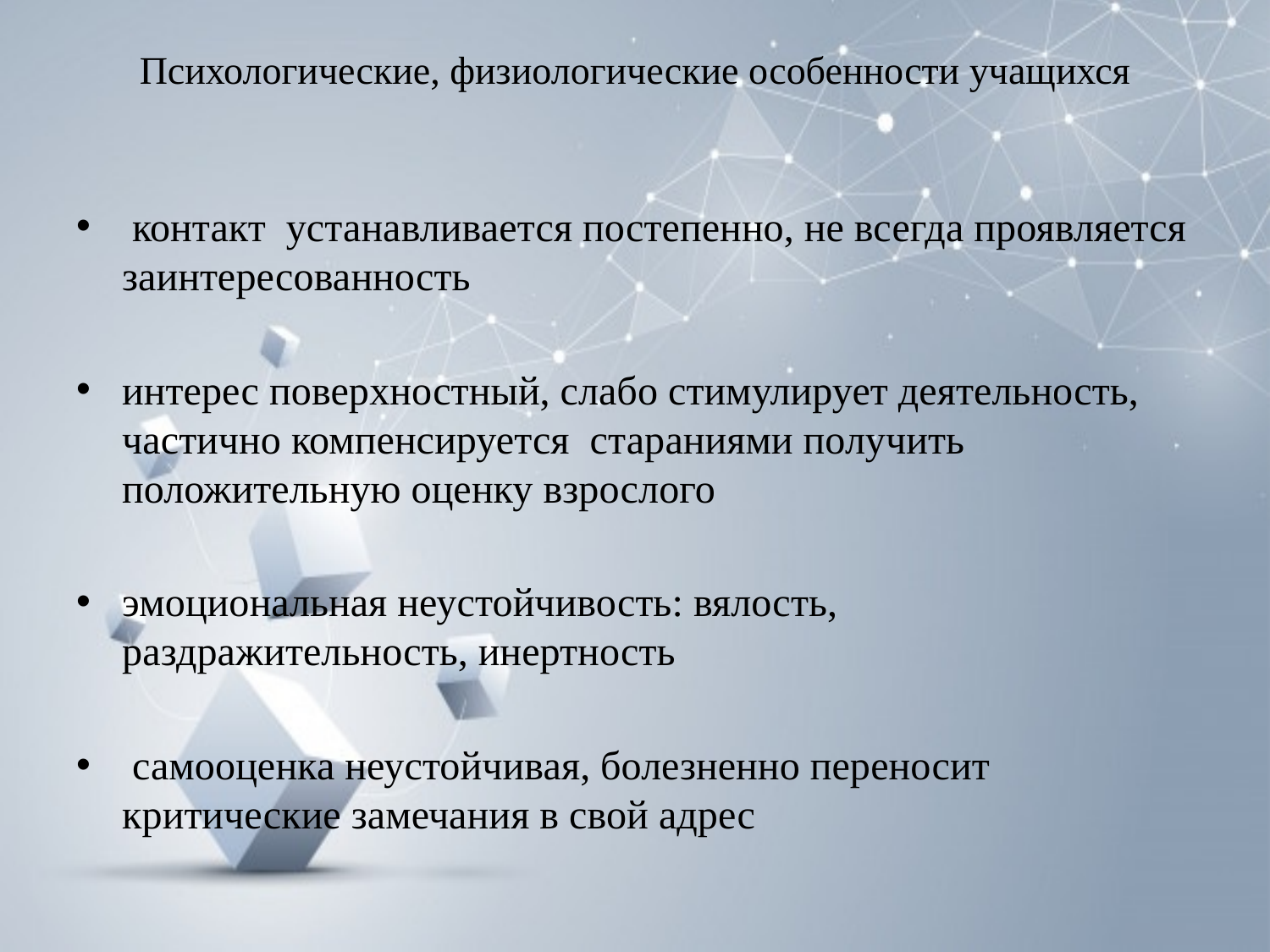

# Психологические, физиологические особенности учащихся

 контакт  устанавливается постепенно, не всегда проявляется заинтересованность

интерес поверхностный, слабо стимулирует деятельность, частично компенсируется  стараниями получить положительную оценку взрослого

эмоциональная неустойчивость: вялость, раздражительность, инертность

 самооценка неустойчивая, болезненно переносит критические замечания в свой адрес